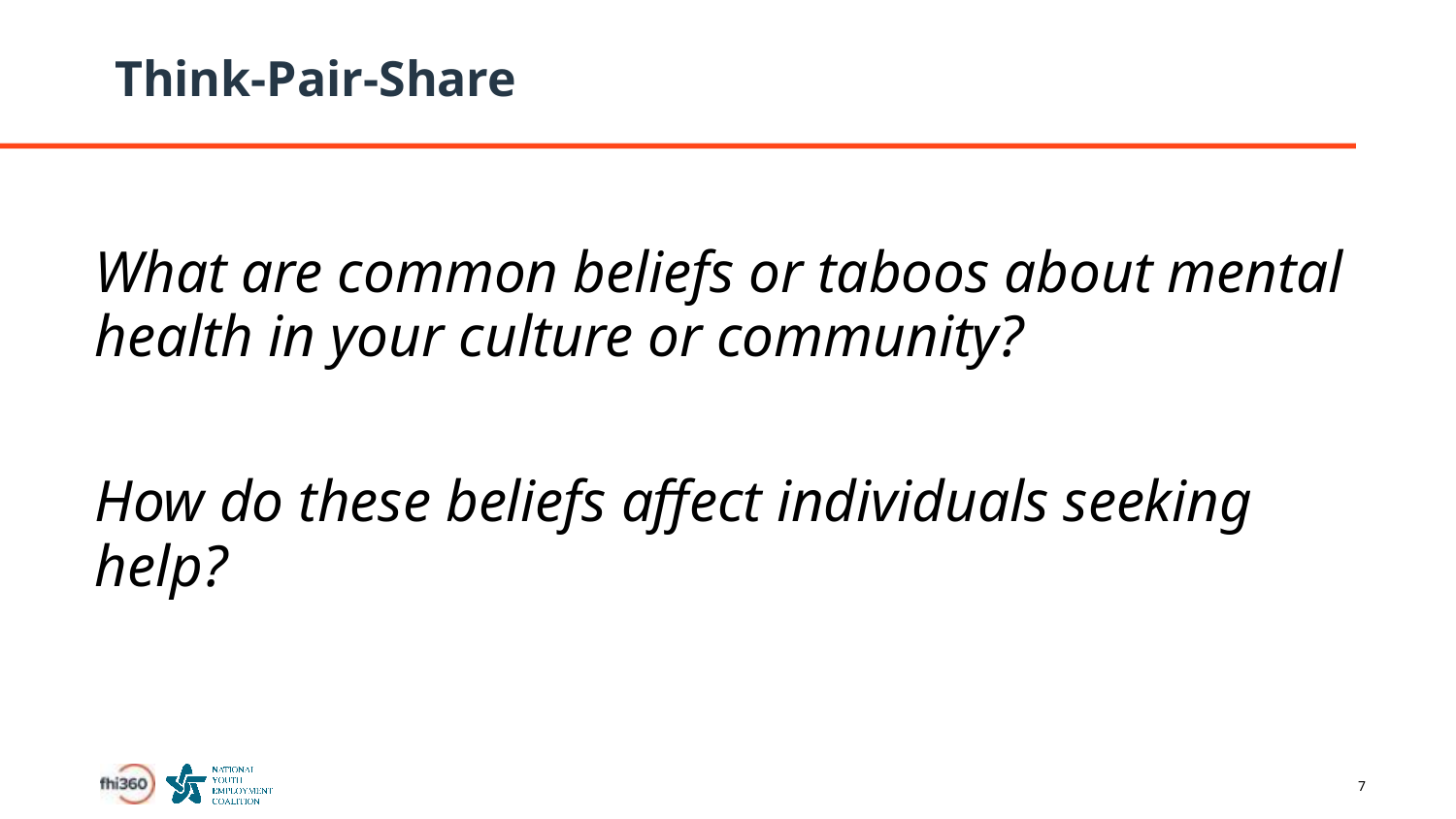

# Think-Pair-Share

What are common beliefs or taboos about mental health in your culture or community?

How do these beliefs affect individuals seeking help?